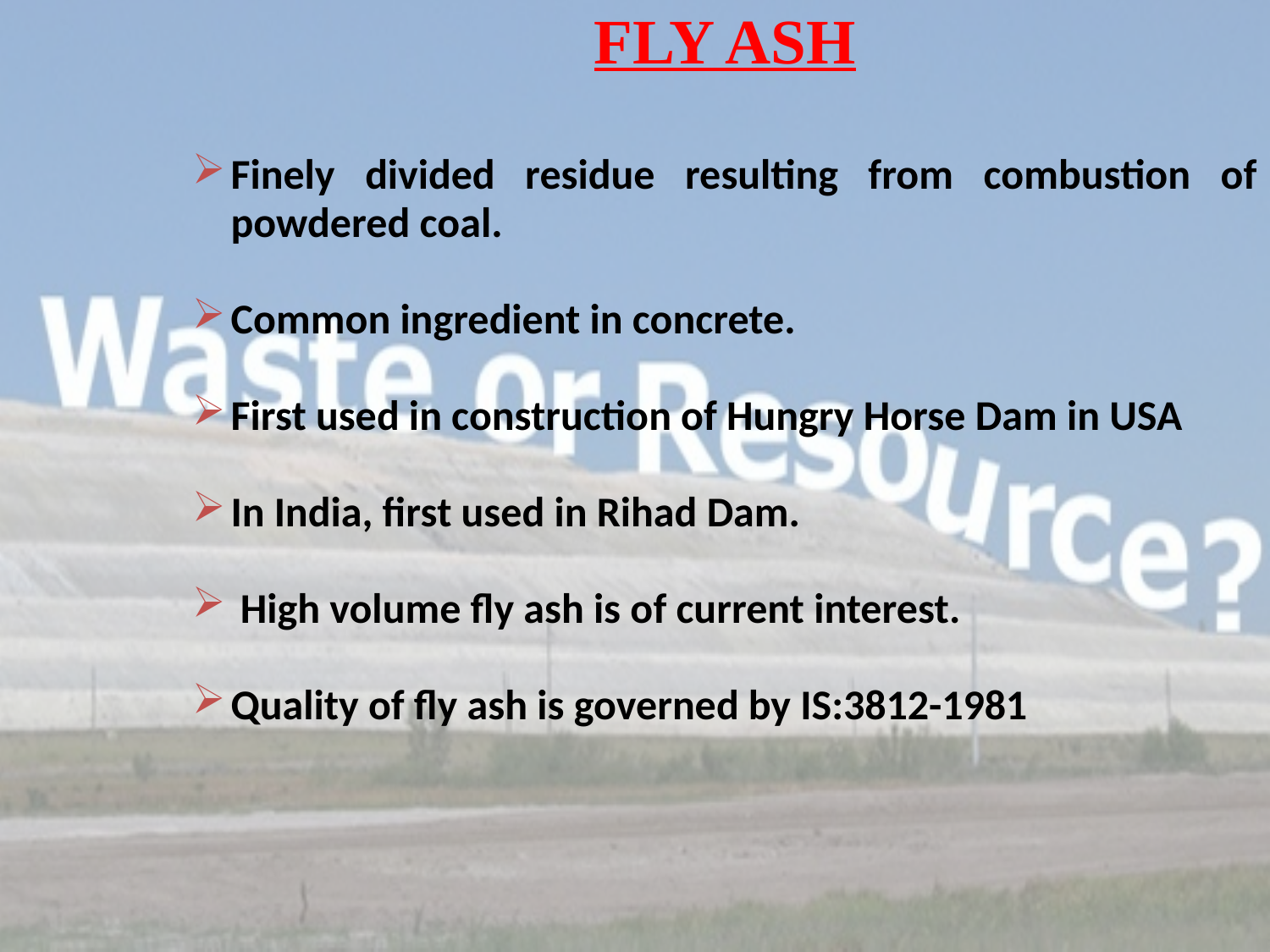

FLY ASH

Finely divided residue resulting from combustion of powdered coal.

Common ingredient in concrete.

First used in construction of Hungry Horse Dam in USA

In India, first used in Rihad Dam.

 High volume fly ash is of current interest.

Quality of fly ash is governed by IS:3812-1981